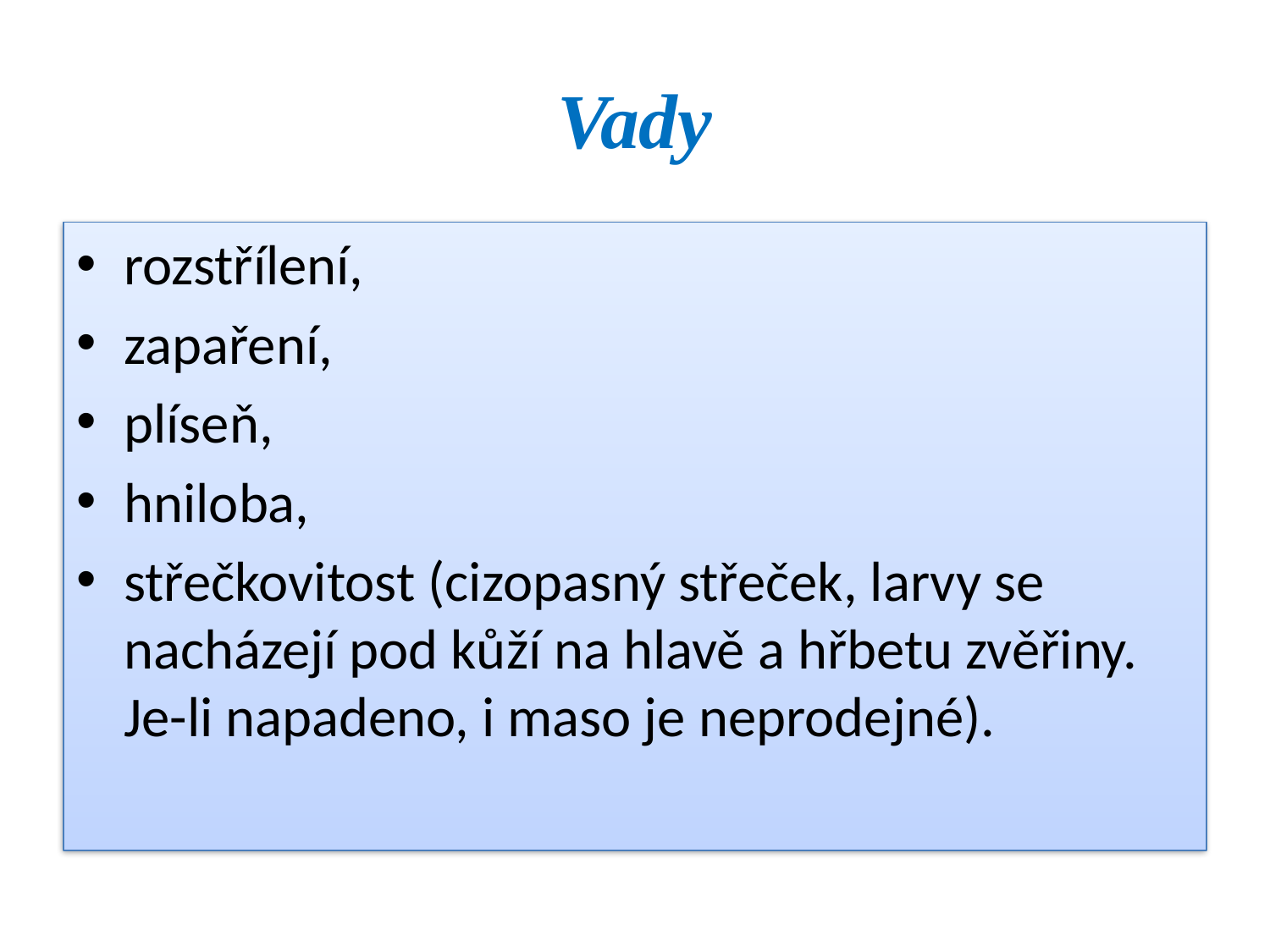

# Vady
rozstřílení,
zapaření,
plíseň,
hniloba,
střečkovitost (cizopasný střeček, larvy se nacházejí pod kůží na hlavě a hřbetu zvěřiny. Je-li napadeno, i maso je neprodejné).